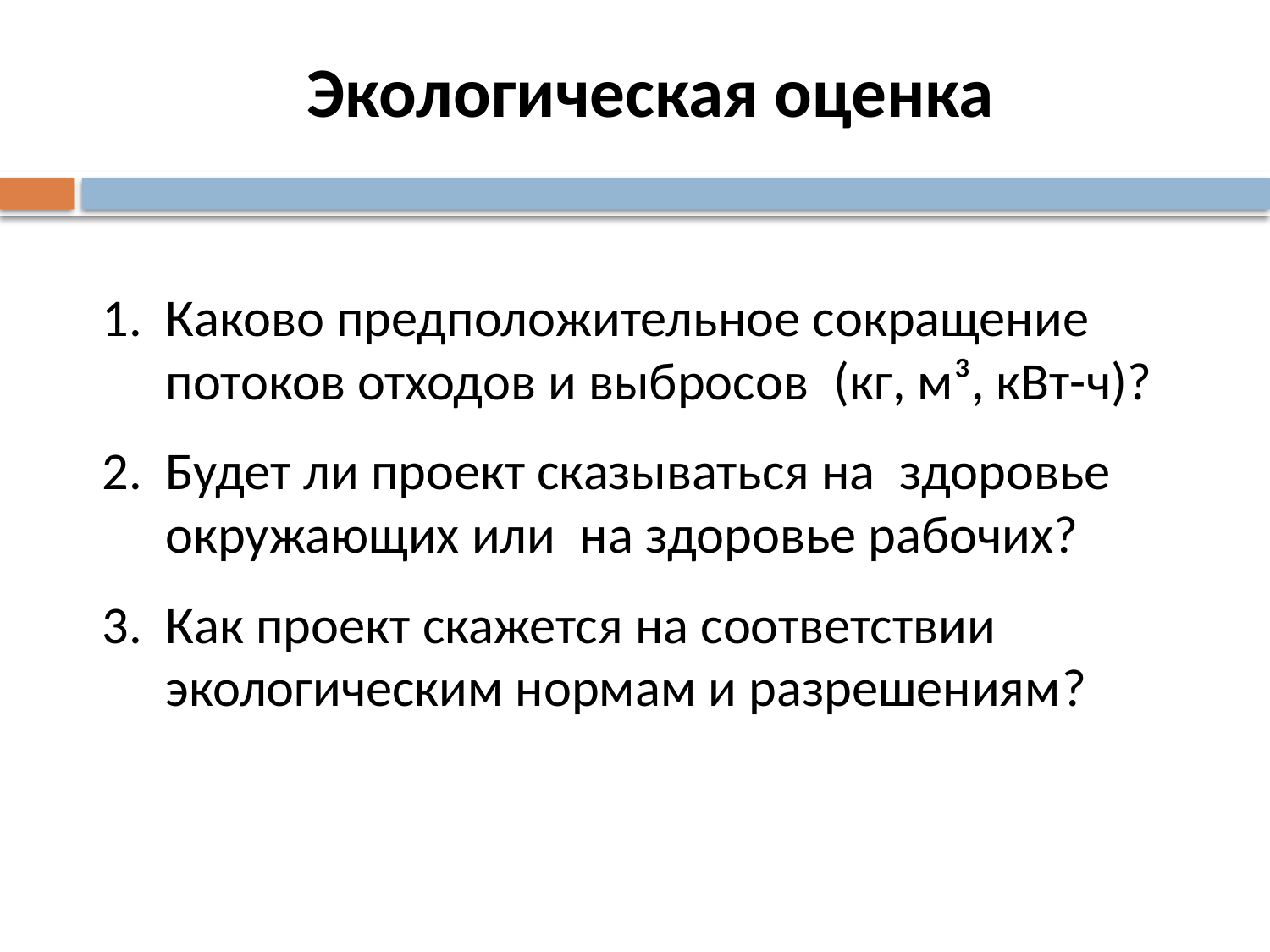

# Экологическая оценка
Каково предположительное сокращение потоков отходов и выбросов  (кг, м³, кВт-ч)?
Будет ли проект сказываться на  здоровье окружающих или  на здоровье рабочих?
Как проект скажется на соответствии экологическим нормам и разрешениям?